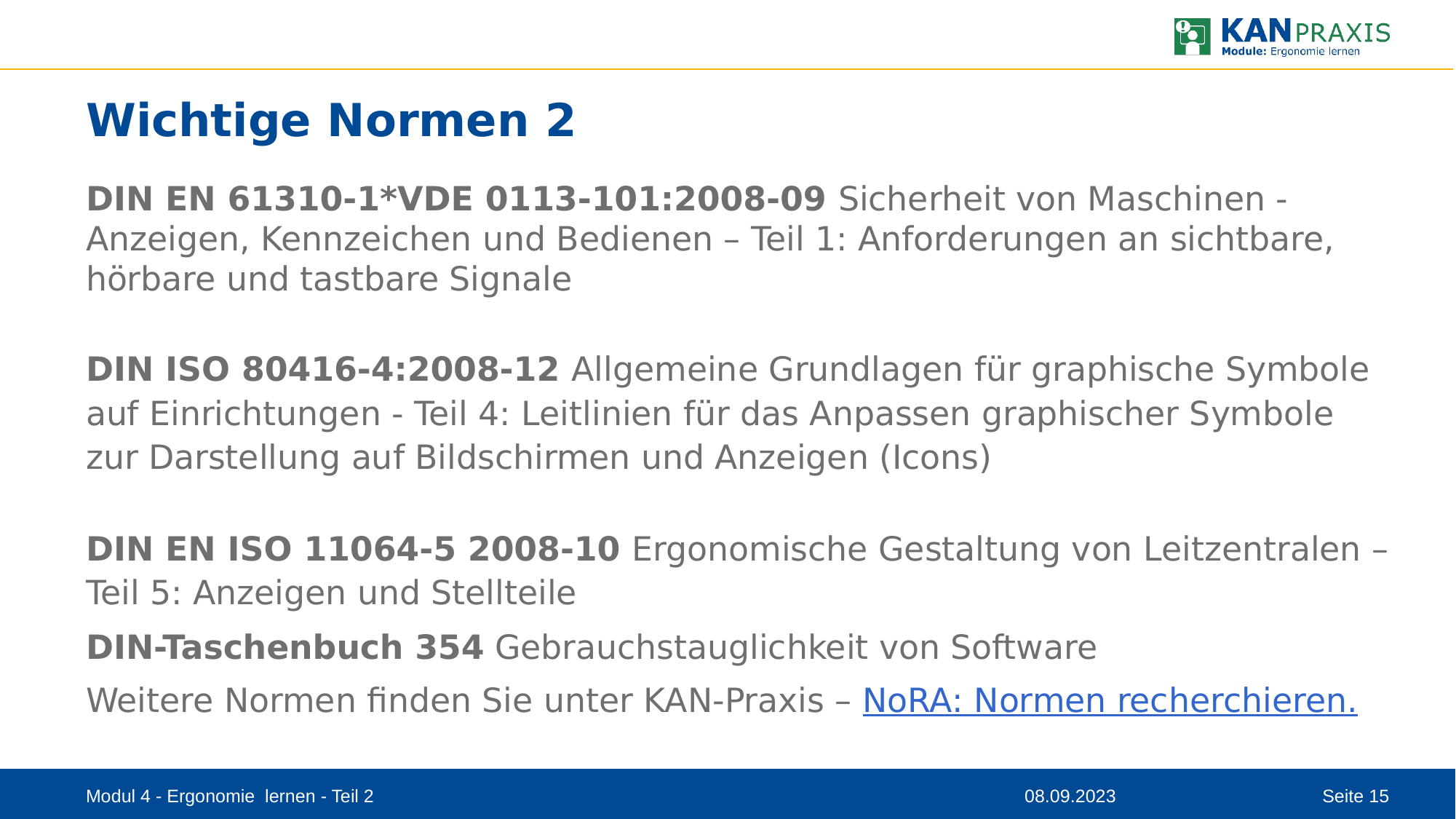

# Wichtige Normen 2
DIN EN 61310-1*VDE 0113-101:2008-09 Sicherheit von Maschinen - Anzeigen, Kennzeichen und Bedienen – Teil 1: Anforderungen an sichtbare, hörbare und tastbare Signale
DIN ISO 80416-4:2008-12 Allgemeine Grundlagen für graphische Symbole auf Einrichtungen - Teil 4: Leitlinien für das Anpassen graphischer Symbole zur Darstellung auf Bildschirmen und Anzeigen (Icons)
DIN EN ISO 11064-5 2008-10 Ergonomische Gestaltung von Leitzentralen – Teil 5: Anzeigen und Stellteile
DIN-Taschenbuch 354 Gebrauchstauglichkeit von Software
Weitere Normen finden Sie unter KAN-Praxis – NoRA: Normen recherchieren.

Modul 4 - Ergonomie  lernen - Teil 2
08.09.2023
Seite 15